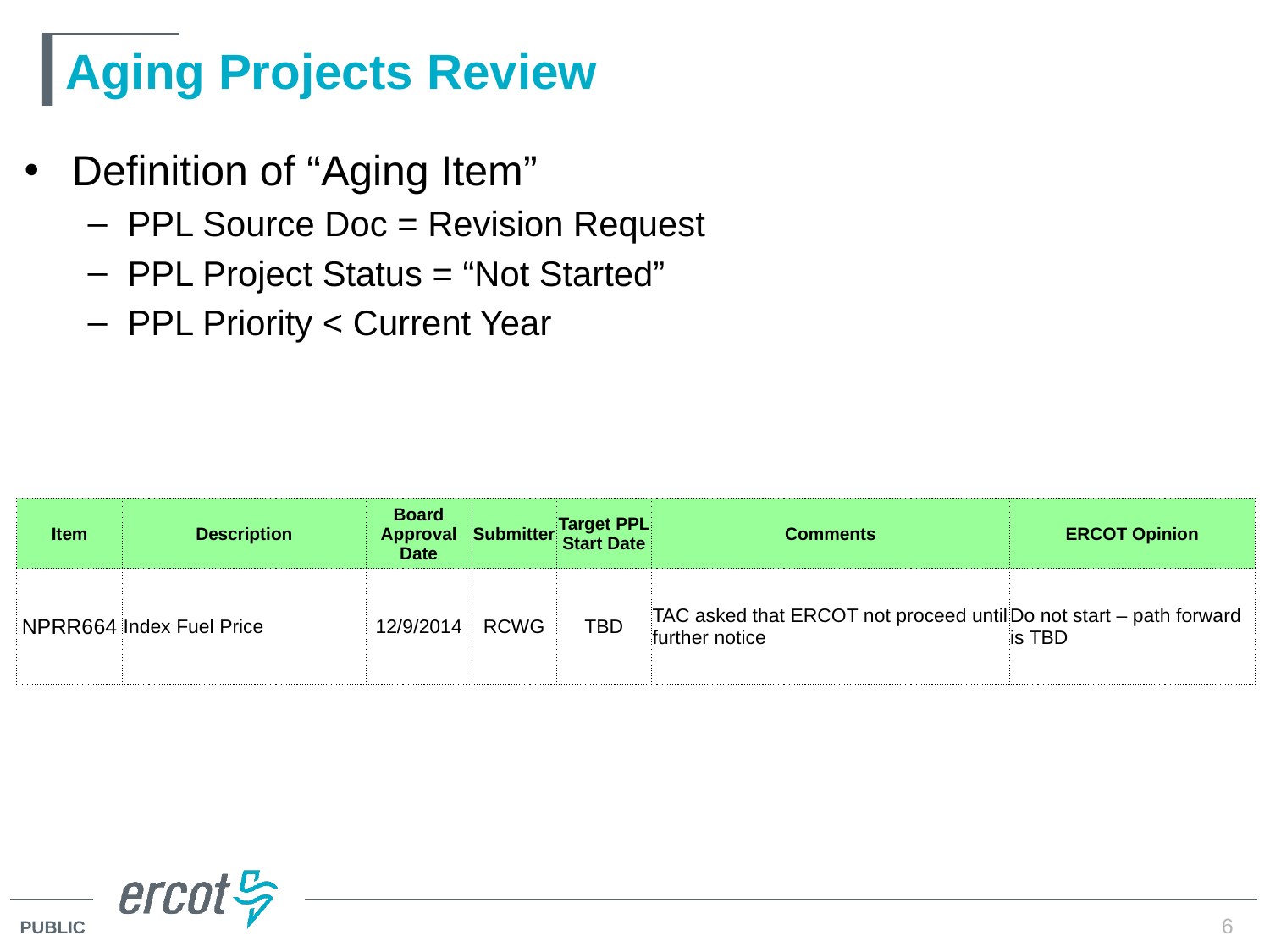

# Aging Projects Review
Definition of “Aging Item”
PPL Source Doc = Revision Request
PPL Project Status = “Not Started”
PPL Priority < Current Year

| Item | Description | Board Approval Date | Submitter | Target PPL Start Date | Comments | ERCOT Opinion |
| --- | --- | --- | --- | --- | --- | --- |
| NPRR664 | Index Fuel Price | 12/9/2014 | RCWG | TBD | TAC asked that ERCOT not proceed until further notice | Do not start – path forward is TBD |
6